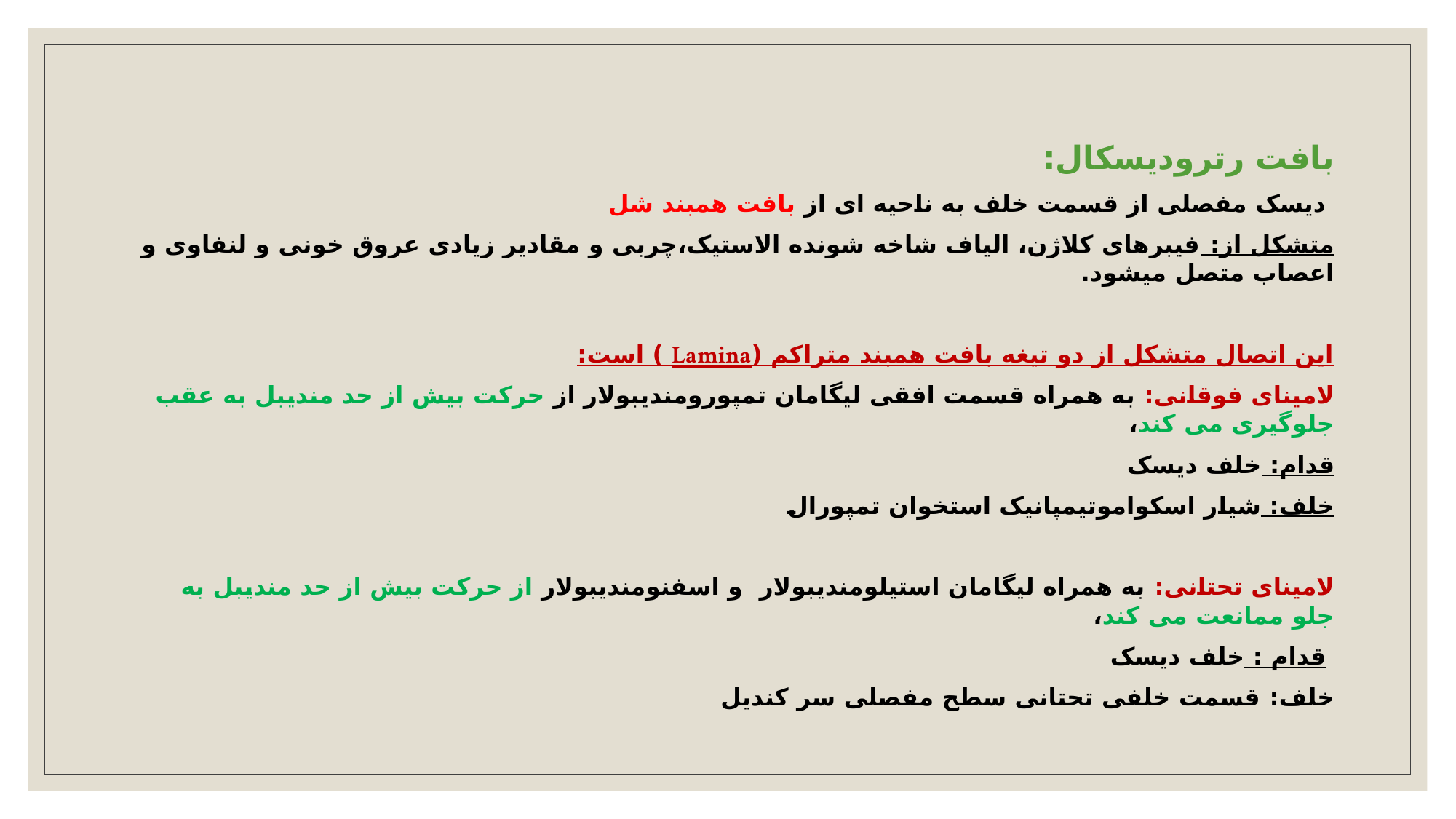

بافت رترودیسکال:
 دیسک مفصلی از قسمت خلف به ناحیه ای از بافت همبند شل
متشکل از: فیبرهای کلاژن، الیاف شاخه شونده الاستیک،چربی و مقادیر زیادی عروق خونی و لنفاوی و اعصاب متصل میشود.

این اتصال متشکل از دو تیغه بافت همبند متراکم (Lamina ) است:
لامینای فوقانی: به همراه قسمت افقی لیگامان تمپورومندیبولار از حرکت بیش از حد مندیبل به عقب جلوگیری می کند،
قدام: خلف دیسک
خلف: شیار اسکواموتیمپانیک استخوان تمپورال

لامینای تحتانی: به همراه لیگامان استیلومندیبولار  و اسفنومندیبولار از حرکت بیش از حد مندیبل به جلو ممانعت می کند،
 قدام : خلف دیسک
خلف: قسمت خلفی تحتانی سطح مفصلی سر کندیل